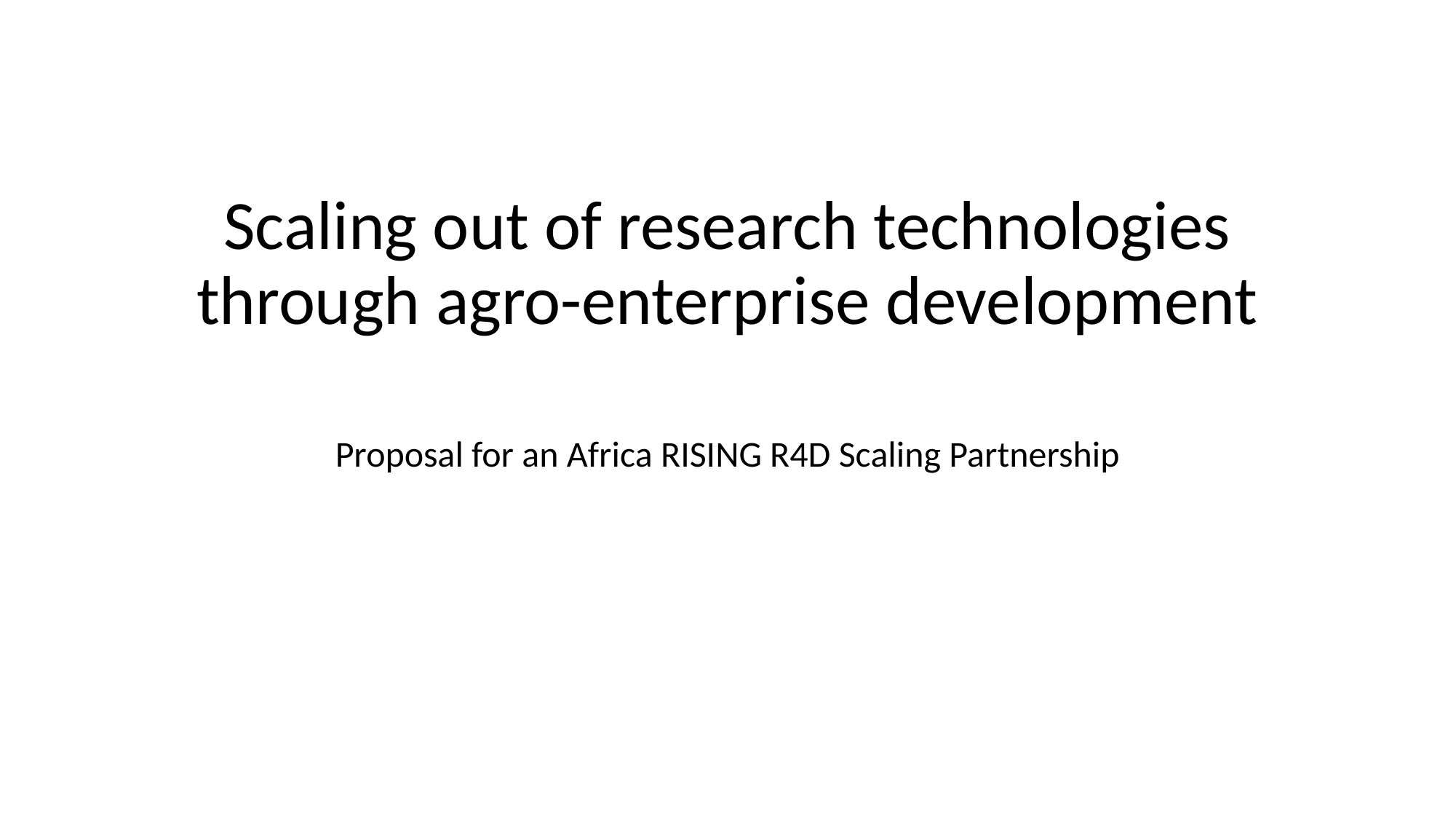

# Scaling out of research technologies through agro-enterprise development
Proposal for an Africa RISING R4D Scaling Partnership